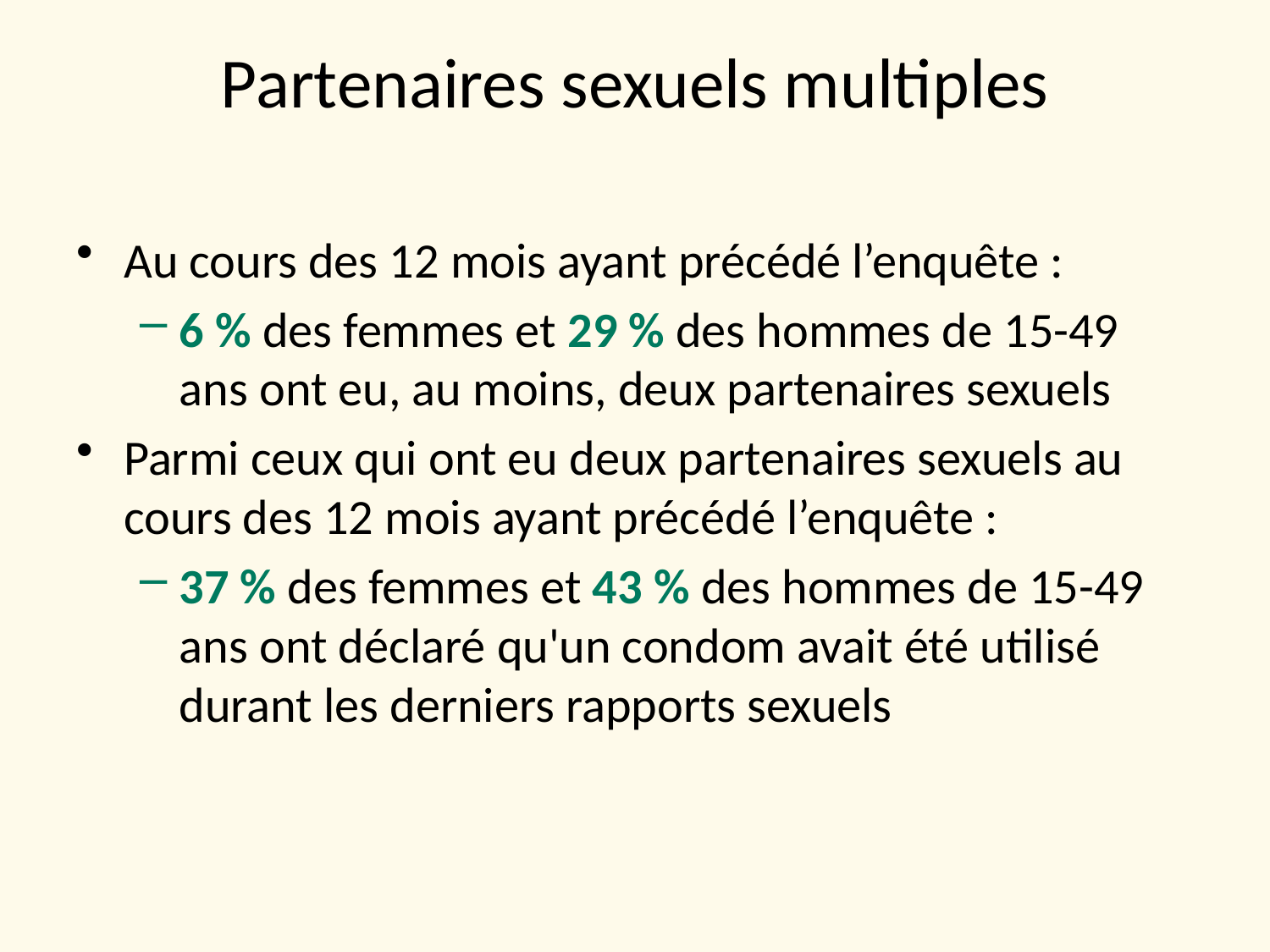

# Partenaires sexuels multiples
Au cours des 12 mois ayant précédé l’enquête :
6 % des femmes et 29 % des hommes de 15-49 ans ont eu, au moins, deux partenaires sexuels
Parmi ceux qui ont eu deux partenaires sexuels au cours des 12 mois ayant précédé l’enquête :
37 % des femmes et 43 % des hommes de 15-49 ans ont déclaré qu'un condom avait été utilisé durant les derniers rapports sexuels